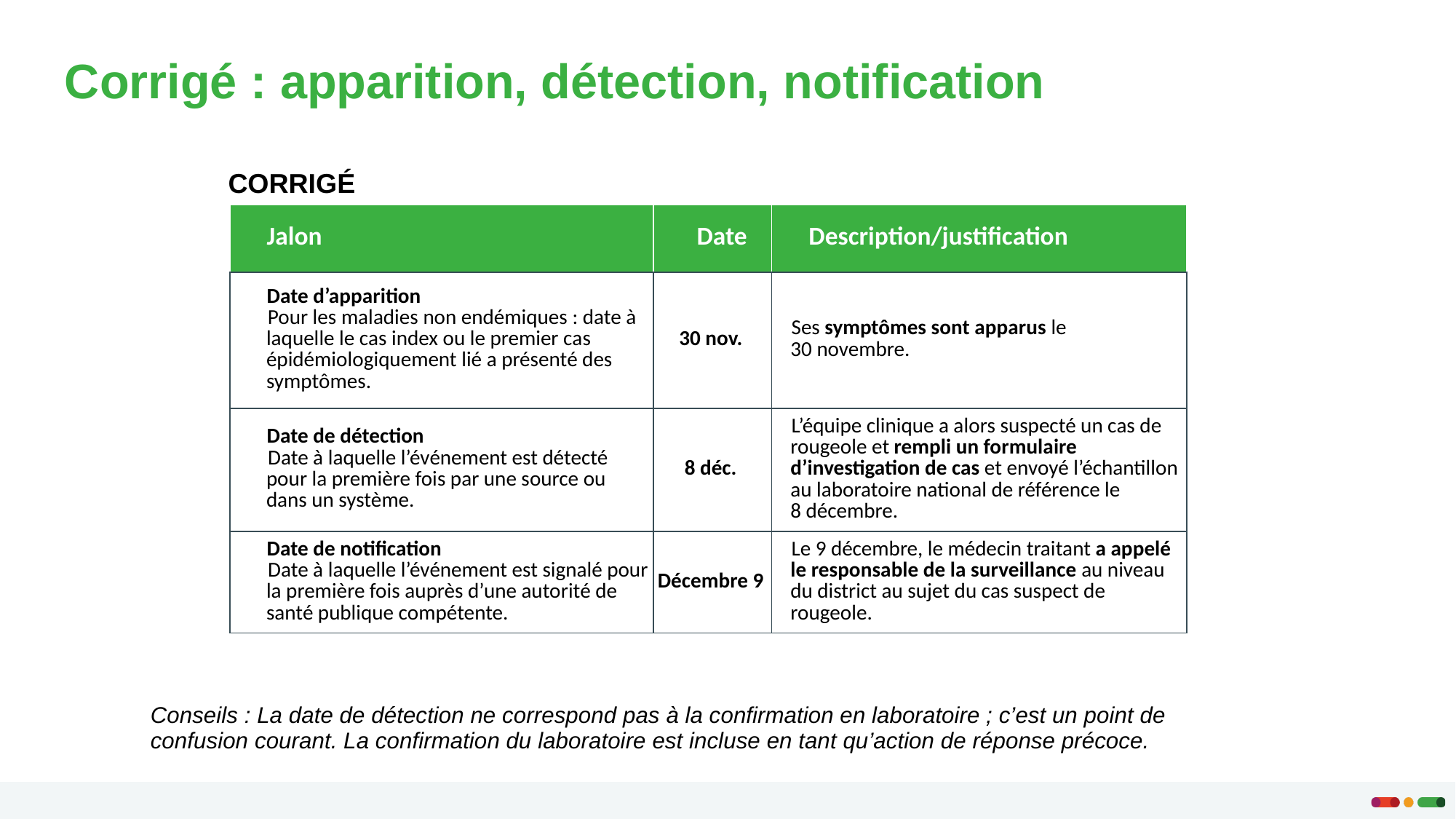

# Corrigé : apparition, détection, notification
CORRIGÉ
| Jalon | Date | Description/justification |
| --- | --- | --- |
| Date d’apparition Pour les maladies non endémiques : date à laquelle le cas index ou le premier cas épidémiologiquement lié a présenté des symptômes. | 30 nov. | Ses symptômes sont apparus le 30 novembre. |
| Date de détection Date à laquelle l’événement est détecté pour la première fois par une source ou dans un système. | 8 déc. | L’équipe clinique a alors suspecté un cas de rougeole et rempli un formulaire d’investigation de cas et envoyé l’échantillon au laboratoire national de référence le 8 décembre. |
| Date de notification Date à laquelle l’événement est signalé pour la première fois auprès d’une autorité de santé publique compétente. | Décembre 9 | Le 9 décembre, le médecin traitant a appelé le responsable de la surveillance au niveau du district au sujet du cas suspect de rougeole. |
Conseils : La date de détection ne correspond pas à la confirmation en laboratoire ; c’est un point de confusion courant. La confirmation du laboratoire est incluse en tant qu’action de réponse précoce.